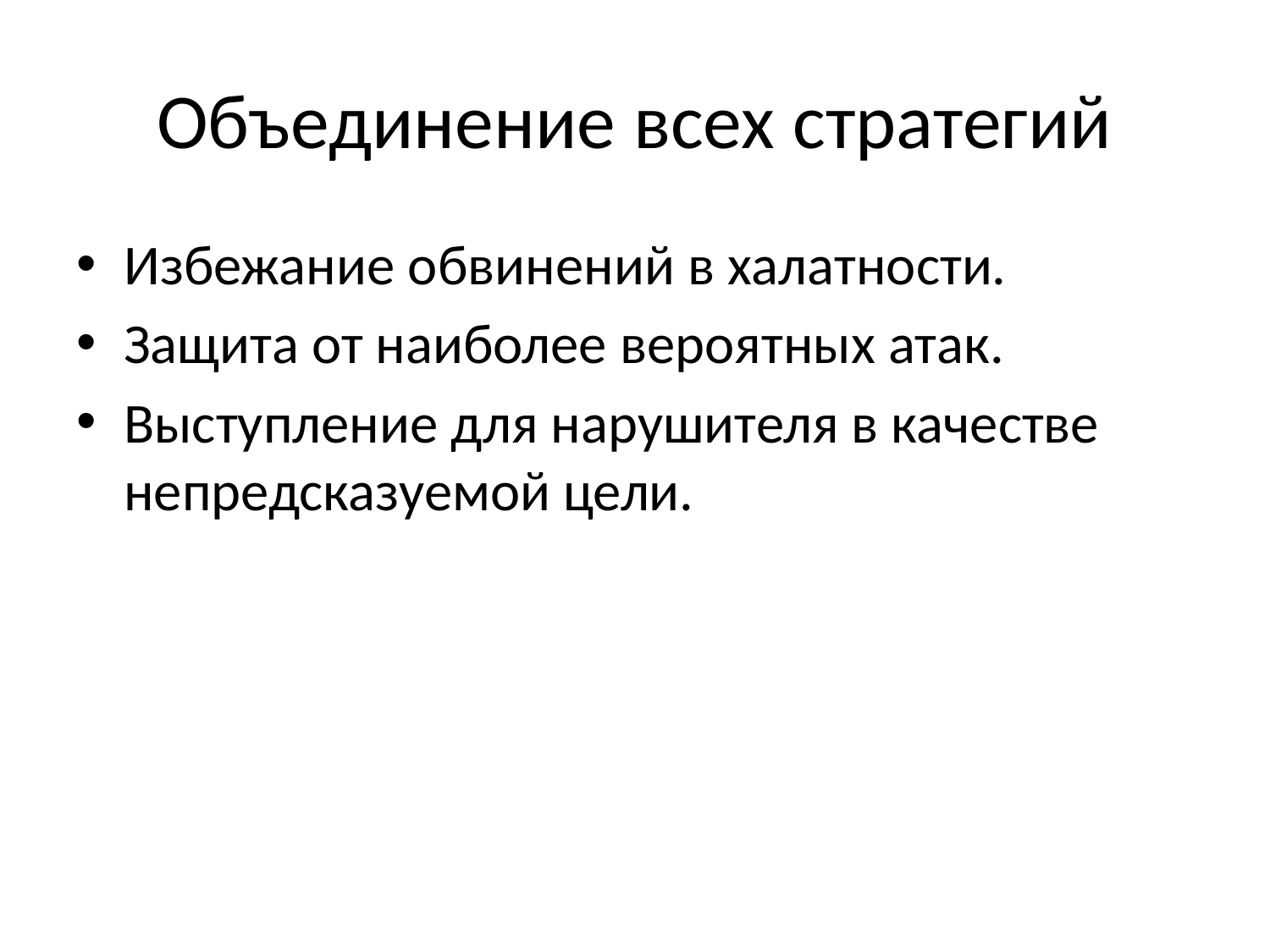

# Объединение всех стратегий
Избежание обвинений в халатности.
Защита от наиболее вероятных атак.
Выступление для нарушителя в качестве непредсказуемой цели.